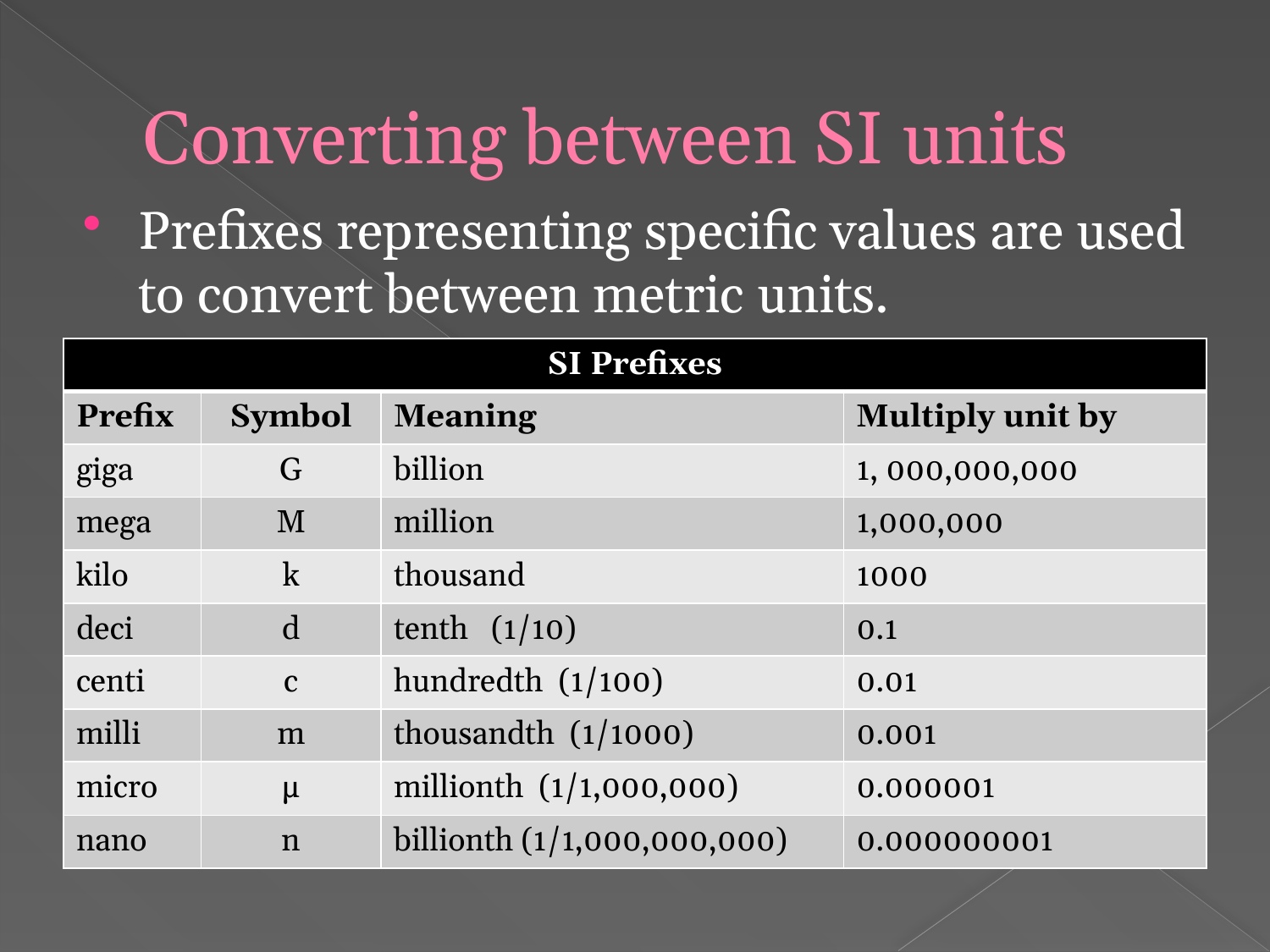

# Converting between SI units
Prefixes representing specific values are used to convert between metric units.

| SI Prefixes |  |  |  |
| --- | --- | --- | --- |
| Prefix | Symbol | Meaning | Multiply unit by |
| giga | G | billion | 1, 000,000,000 |
| mega | M | million | 1,000,000 |
| kilo | k | thousand | 1000 |
| deci | d | tenth (1/10) | 0.1 |
| centi | c | hundredth (1/100) | 0.01 |
| milli | m | thousandth (1/1000) | 0.001 |
| micro | µ | millionth (1/1,000,000) | 0.000001 |
| nano | n | billionth (1/1,000,000,000) | 0.000000001 |